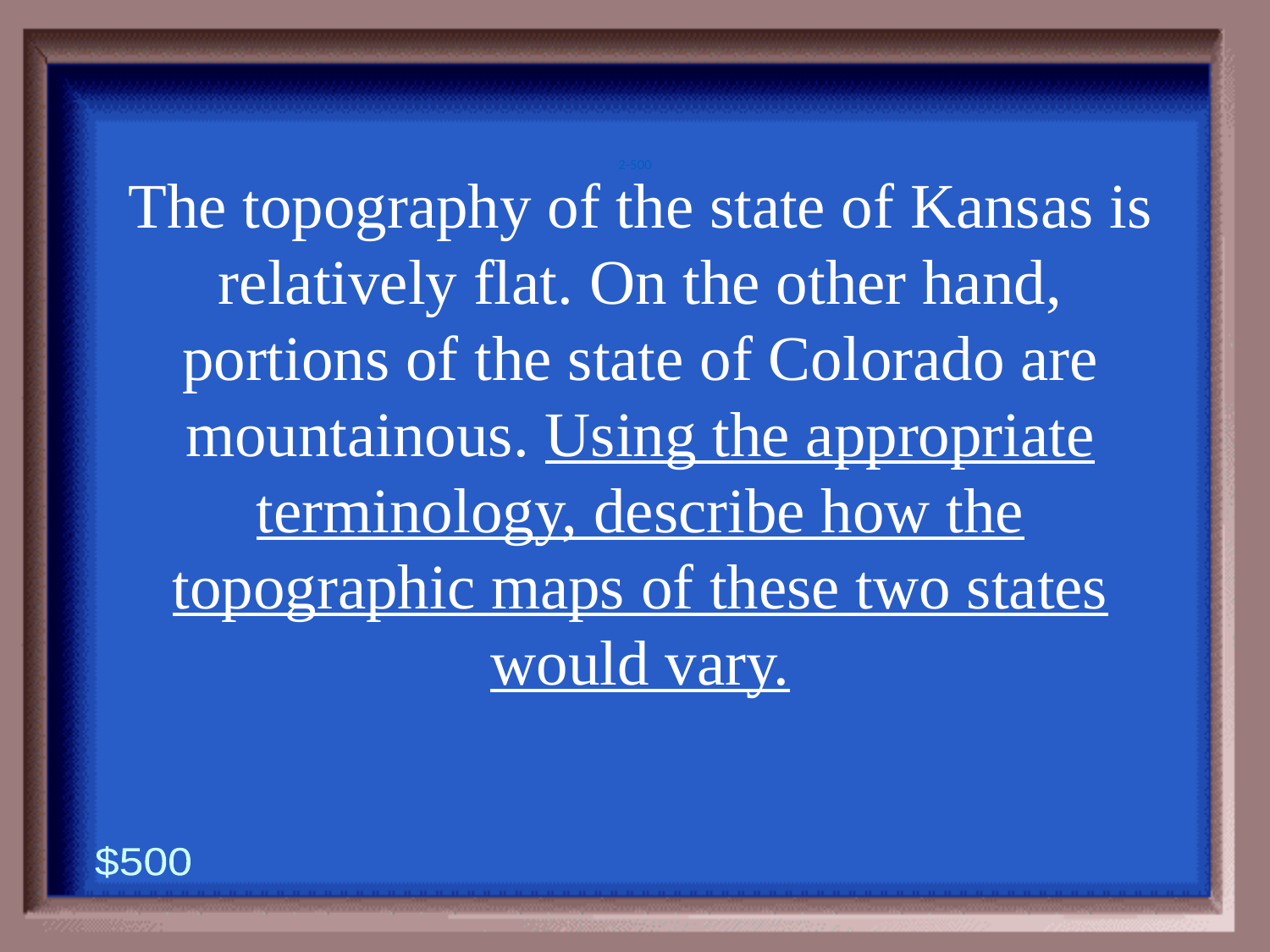

2-500
The topography of the state of Kansas is relatively flat. On the other hand, portions of the state of Colorado are mountainous. Using the appropriate terminology, describe how the topographic maps of these two states would vary.
$500